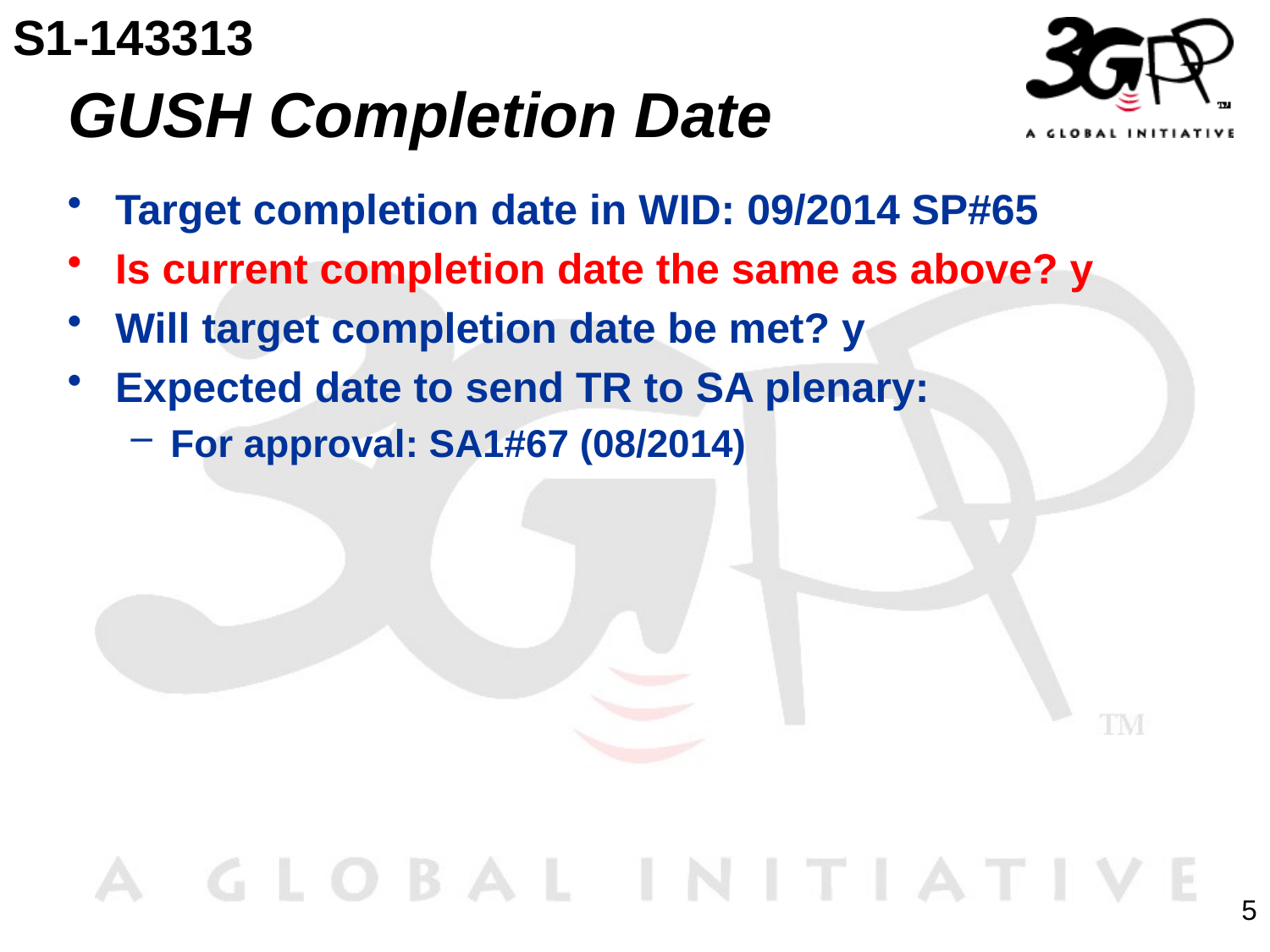

S1-143313
# GUSH Completion Date
Target completion date in WID: 09/2014 SP#65
Is current completion date the same as above? y
Will target completion date be met? y
Expected date to send TR to SA plenary:
For approval: SA1#67 (08/2014)

5